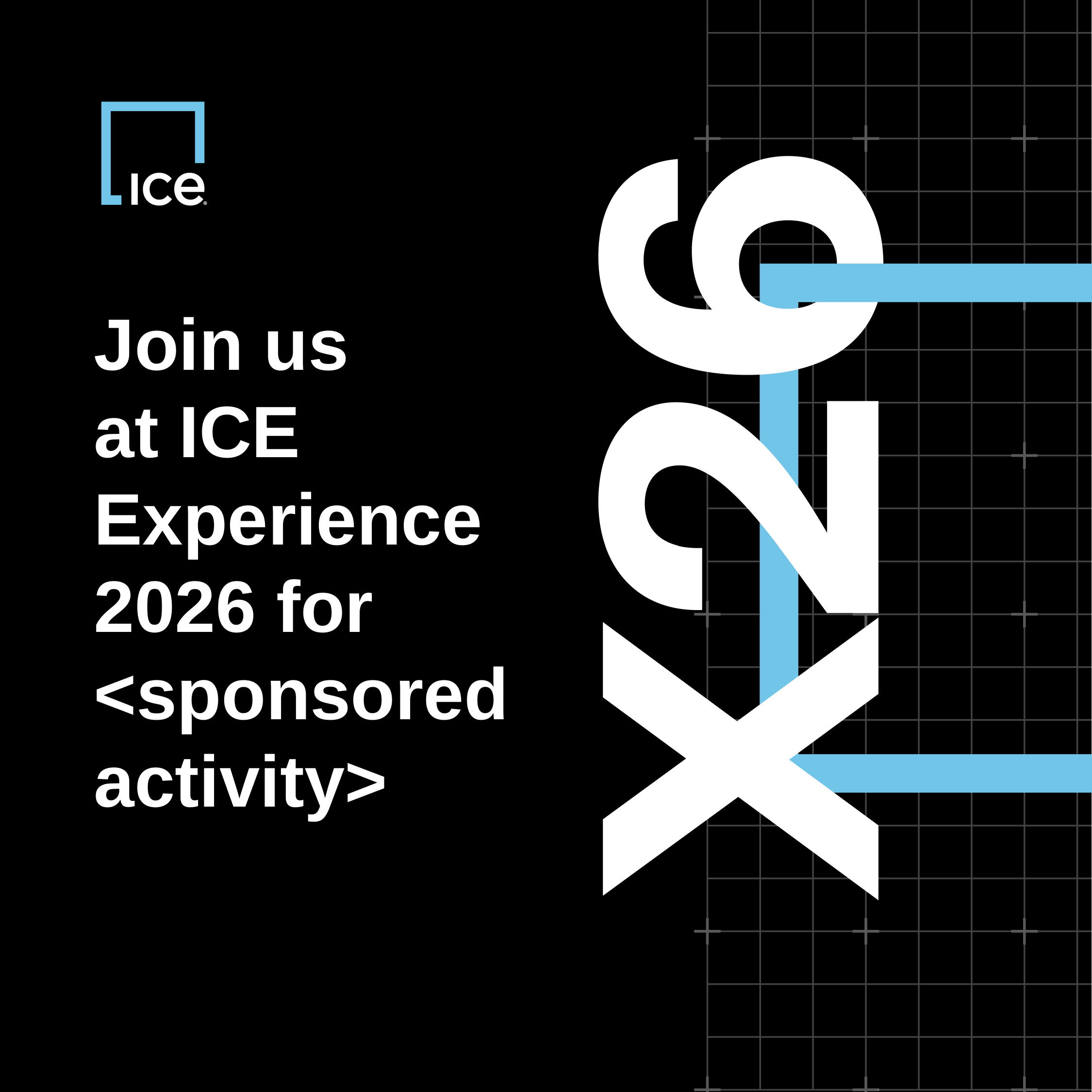

Join us
at ICE Experience 2026 for <sponsored activity>